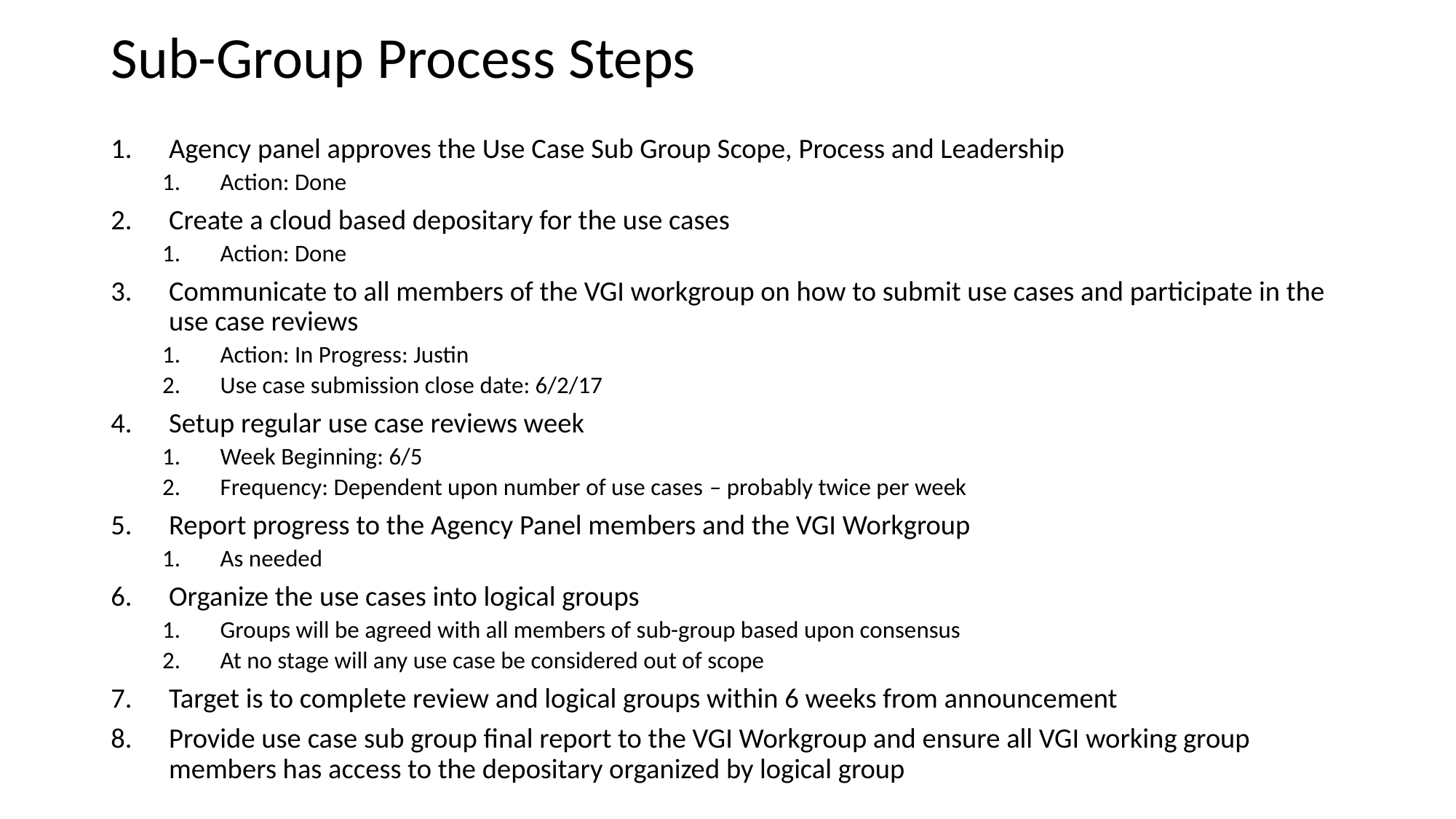

# Sub-Group Process Steps
Agency panel approves the Use Case Sub Group Scope, Process and Leadership
Action: Done
Create a cloud based depositary for the use cases
Action: Done
Communicate to all members of the VGI workgroup on how to submit use cases and participate in the use case reviews
Action: In Progress: Justin
Use case submission close date: 6/2/17
Setup regular use case reviews week
Week Beginning: 6/5
Frequency: Dependent upon number of use cases – probably twice per week
Report progress to the Agency Panel members and the VGI Workgroup
As needed
Organize the use cases into logical groups
Groups will be agreed with all members of sub-group based upon consensus
At no stage will any use case be considered out of scope
Target is to complete review and logical groups within 6 weeks from announcement
Provide use case sub group final report to the VGI Workgroup and ensure all VGI working group members has access to the depositary organized by logical group